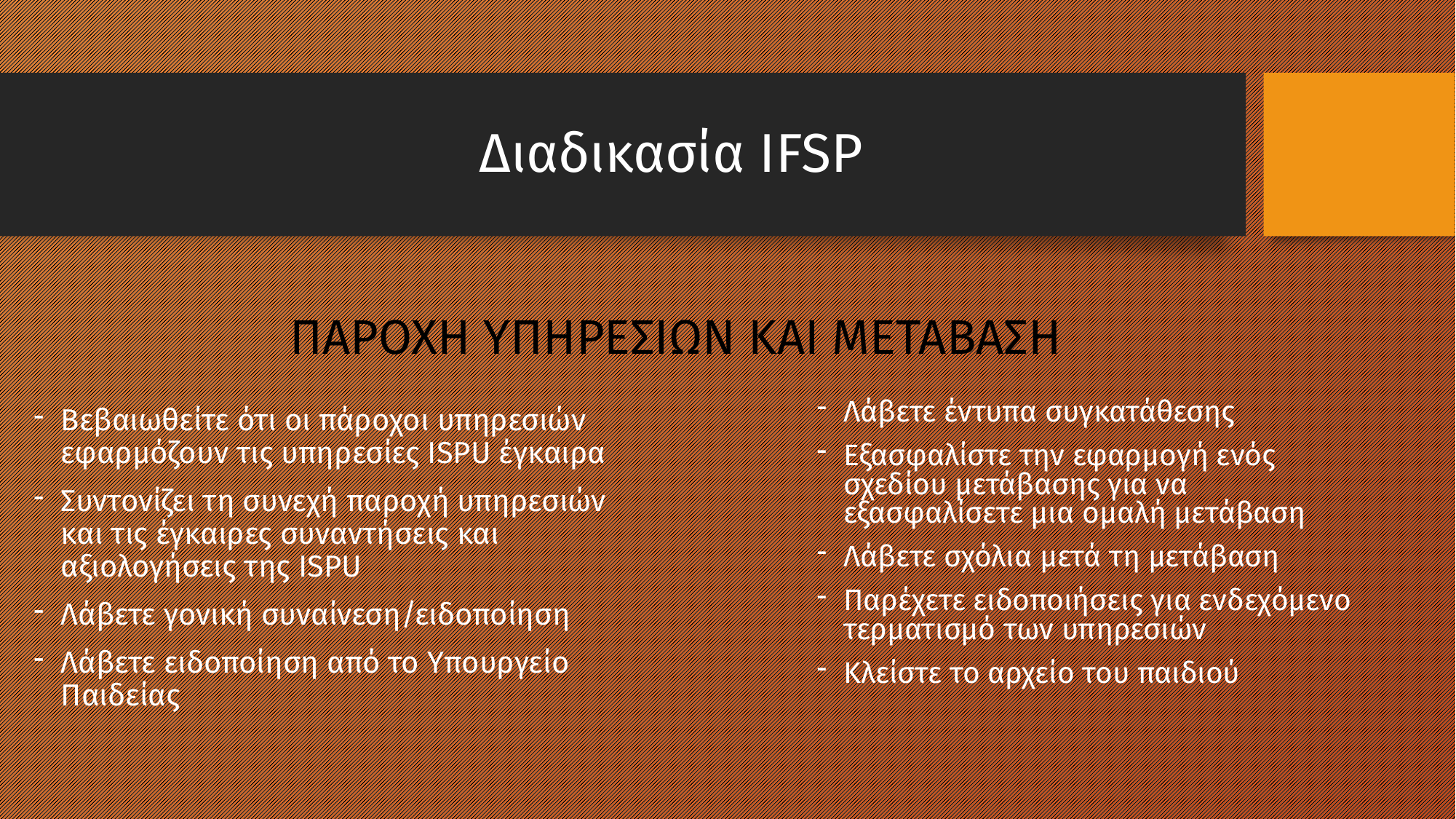

# Διαδικασία IFSP
ΠΑΡΟΧΗ ΥΠΗΡΕΣΙΩΝ ΚΑΙ ΜΕΤΑΒΑΣΗ
Λάβετε έντυπα συγκατάθεσης
Εξασφαλίστε την εφαρμογή ενός σχεδίου μετάβασης για να εξασφαλίσετε μια ομαλή μετάβαση
Λάβετε σχόλια μετά τη μετάβαση
Παρέχετε ειδοποιήσεις για ενδεχόμενο τερματισμό των υπηρεσιών
Κλείστε το αρχείο του παιδιού
Βεβαιωθείτε ότι οι πάροχοι υπηρεσιών εφαρμόζουν τις υπηρεσίες ISPU έγκαιρα
Συντονίζει τη συνεχή παροχή υπηρεσιών και τις έγκαιρες συναντήσεις και αξιολογήσεις της ISPU
Λάβετε γονική συναίνεση/ειδοποίηση
Λάβετε ειδοποίηση από το Υπουργείο Παιδείας